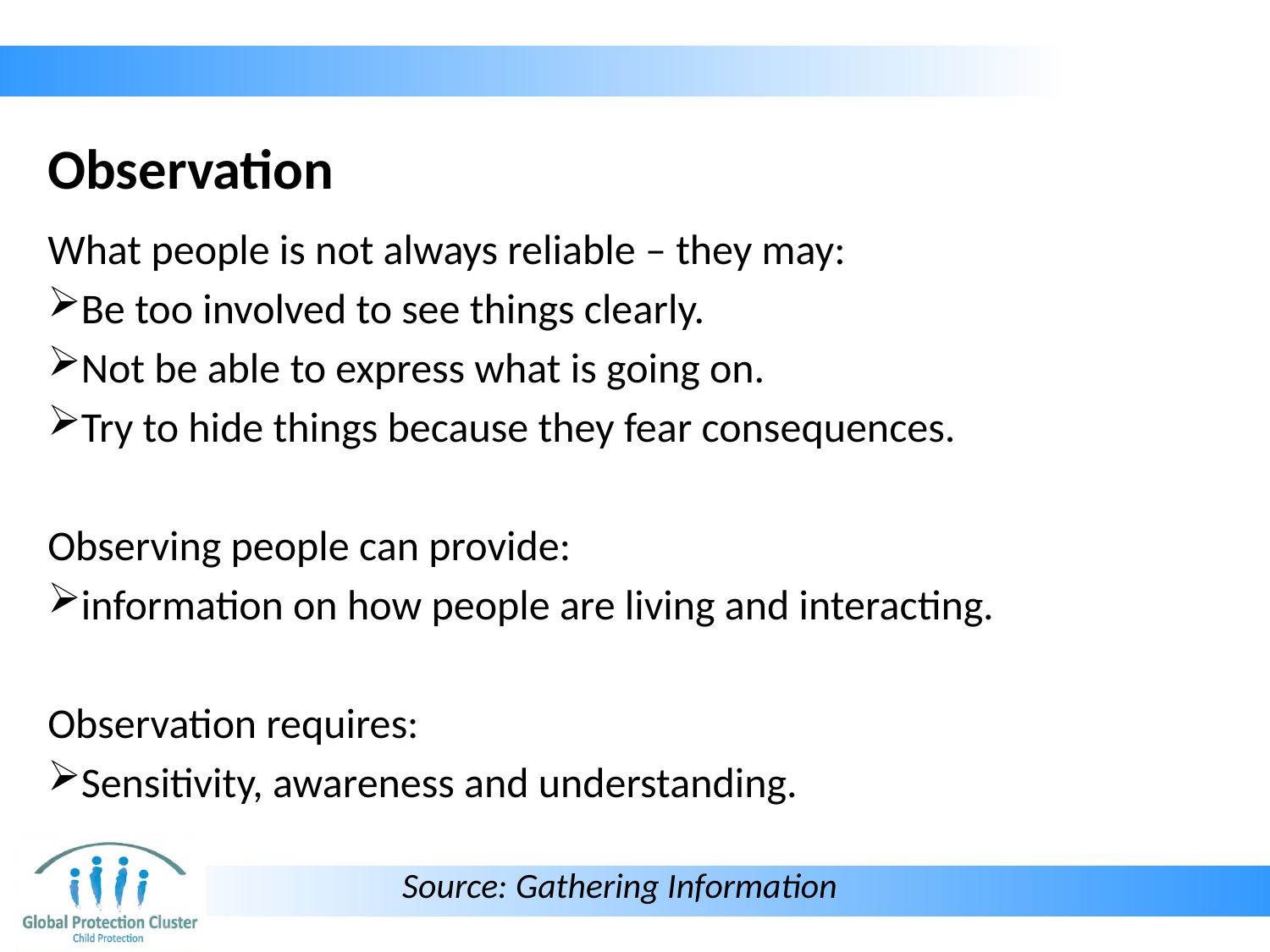

# Observation
What people is not always reliable – they may:
Be too involved to see things clearly.
Not be able to express what is going on.
Try to hide things because they fear consequences.

Observing people can provide:
information on how people are living and interacting.

Observation requires:
Sensitivity, awareness and understanding.

Source: Gathering Information